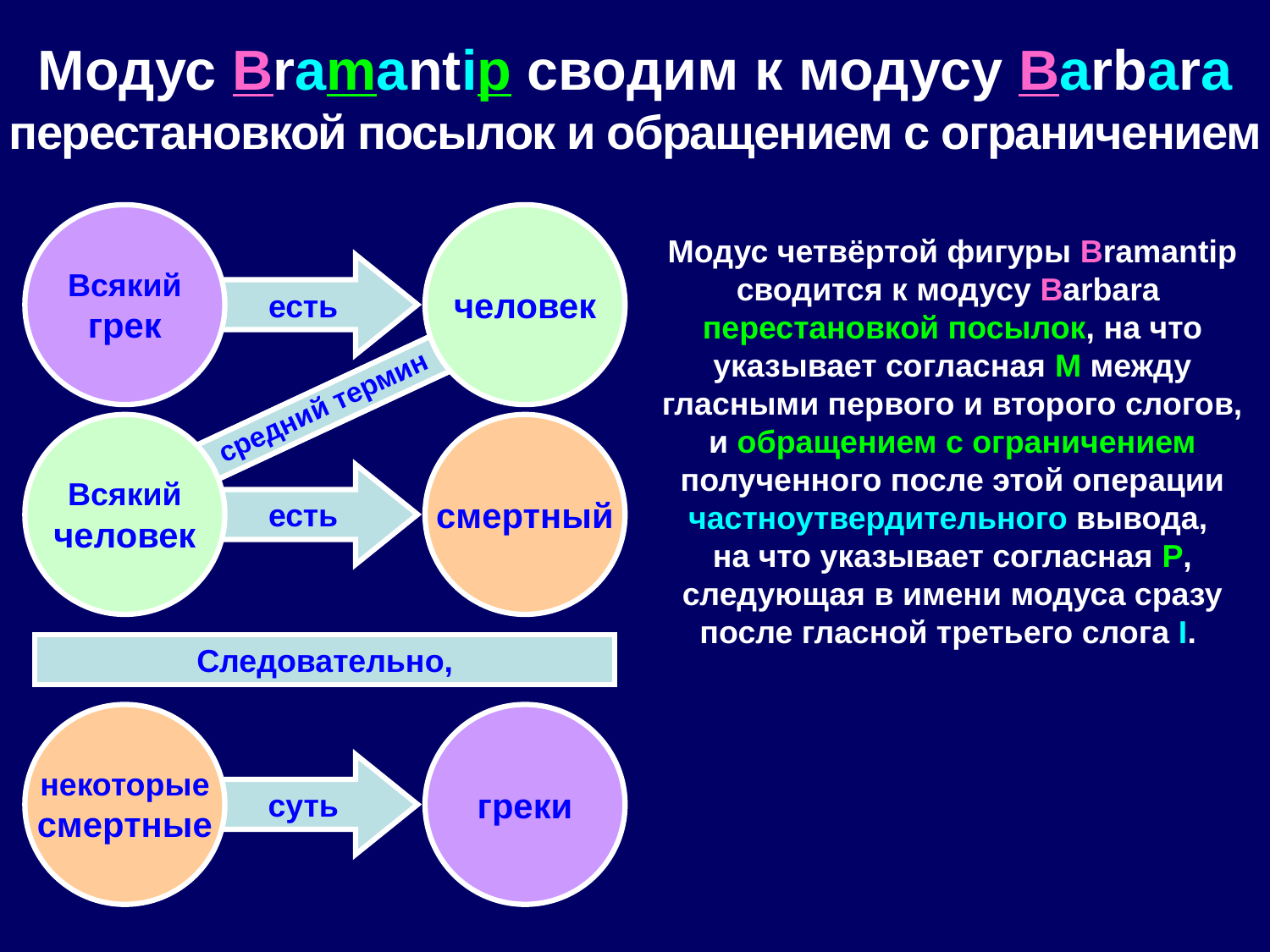

Модус Bramantip сводим к модусу Barbara
перестановкой посылок и обращением с ограничением
Всякий
грек
человек
Модус четвёртой фигуры Bramantip сводится к модусу Barbara
перестановкой посылок, на что указывает согласная M между гласными первого и второго слогов,
и обращением с ограничением полученного после этой операции частноутвердительного вывода,
на что указывает согласная P, следующая в имени модуса сразу после гласной третьего слога I.
есть
есть
 средний термин
Всякий
человек
смертный
есть
Следовательно,
некоторые
смертные
греки
суть